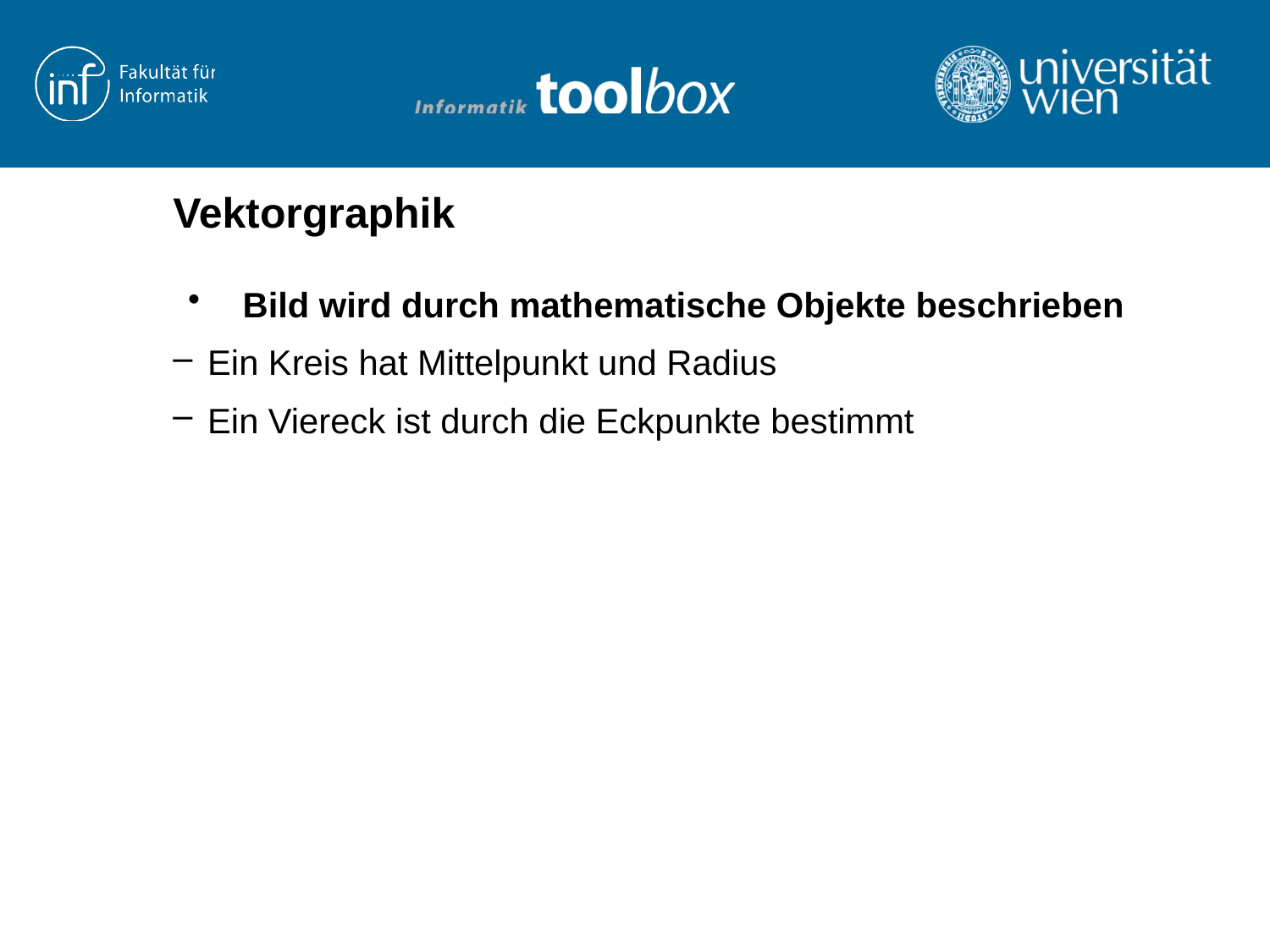

# Vektorgraphik
 Bild wird durch mathematische Objekte beschrieben
 Ein Kreis hat Mittelpunkt und Radius
 Ein Viereck ist durch die Eckpunkte bestimmt